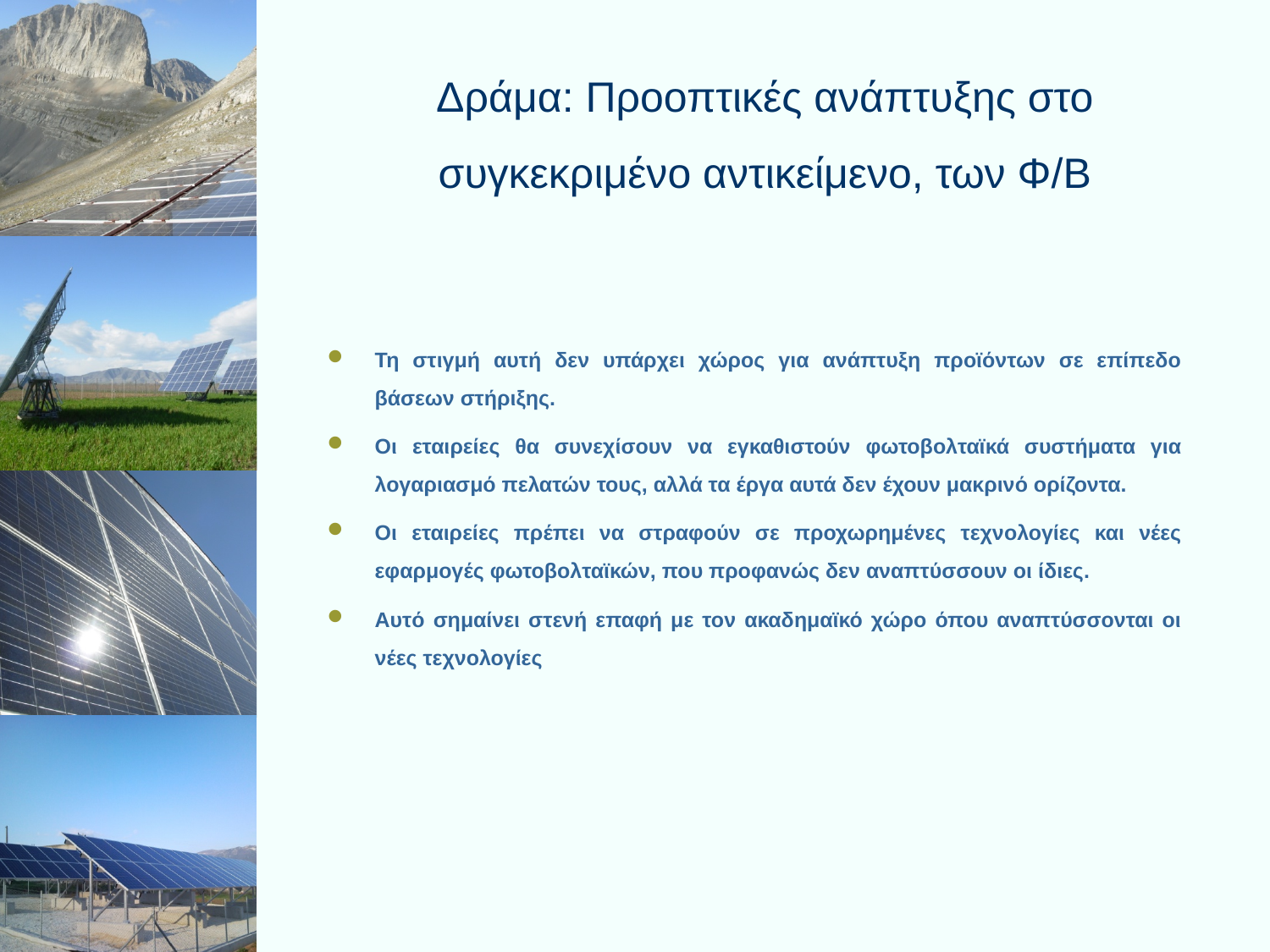

Δράμα: Προοπτικές ανάπτυξης στο συγκεκριμένο αντικείμενο, των Φ/Β
Τη στιγμή αυτή δεν υπάρχει χώρος για ανάπτυξη προϊόντων σε επίπεδο βάσεων στήριξης.
Οι εταιρείες θα συνεχίσουν να εγκαθιστούν φωτοβολταϊκά συστήματα για λογαριασμό πελατών τους, αλλά τα έργα αυτά δεν έχουν μακρινό ορίζοντα.
Οι εταιρείες πρέπει να στραφούν σε προχωρημένες τεχνολογίες και νέες εφαρμογές φωτοβολταϊκών, που προφανώς δεν αναπτύσσουν οι ίδιες.
Αυτό σημαίνει στενή επαφή με τον ακαδημαϊκό χώρο όπου αναπτύσσονται οι νέες τεχνολογίες